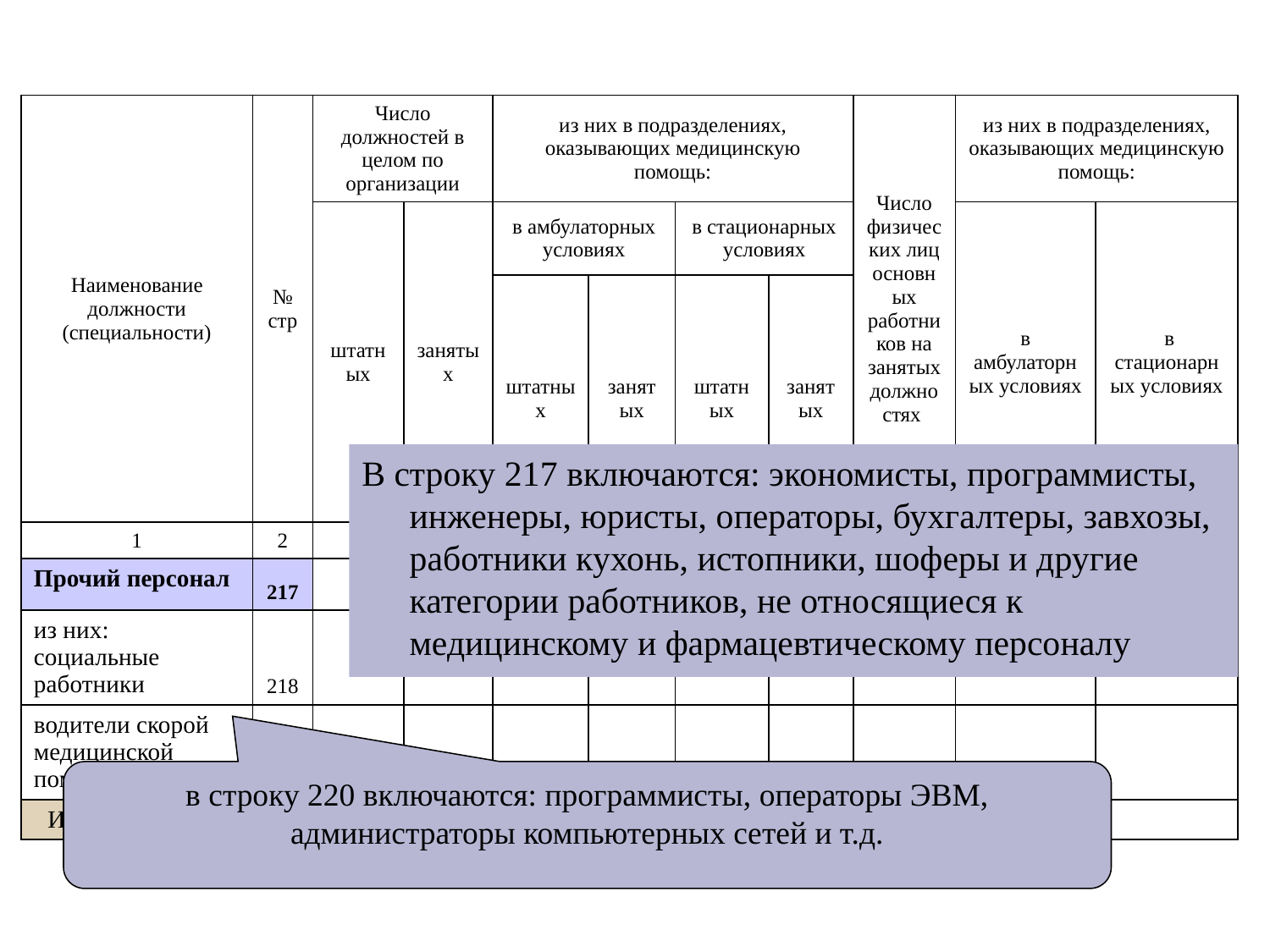

| Наименование должности (специальности) | № стр | Число должностей в целом по организации |  | из них в подразделениях, оказывающих медицинскую помощь: |  |  |  | Число физических лиц основных работников на занятых должностях | из них в подразделениях, оказывающих медицинскую помощь: |  |
| --- | --- | --- | --- | --- | --- | --- | --- | --- | --- | --- |
|  |  | штатных | занятых | в амбулаторных условиях |  | в стационарных условиях |  |  | в амбулаторных условиях | в стационарных условиях |
|  |  |  |  | штатных | занятых | штатных | занятых |  |  |  |
| 1 | 2 | 3 | 4 | 5 | 6 | 7 | 8 | 9 | 10 | 11 |
| Прочий персонал | 217 |  |  |  |  |  |  |  |  |  |
| из них: социальные работники | 218 |  |  |  |  |  |  |  |  |  |
| водители скорой медицинской помощи | 219 |  |  |  |  |  |  |  |  |  |
| ИТ-специалисты | 220 |  |  |  |  |  |  |  |  |  |
В строку 217 включаются: экономисты, программисты, инженеры, юристы, операторы, бухгалтеры, завхозы, работники кухонь, истопники, шоферы и другие категории работников, не относящиеся к медицинскому и фармацевтическому персоналу
в строку 220 включаются: программисты, операторы ЭВМ, администраторы компьютерных сетей и т.д.